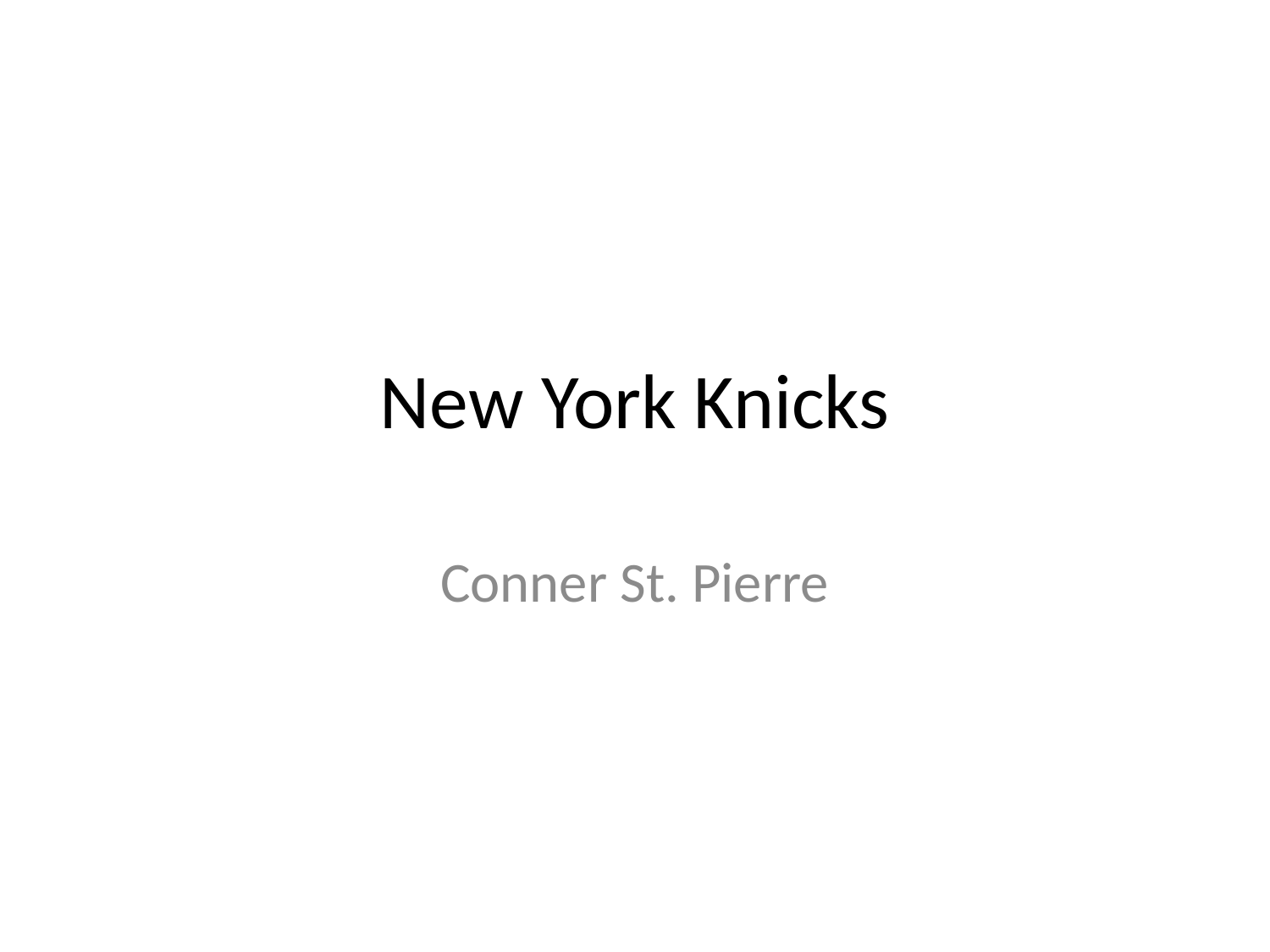

# New York Knicks
Conner St. Pierre